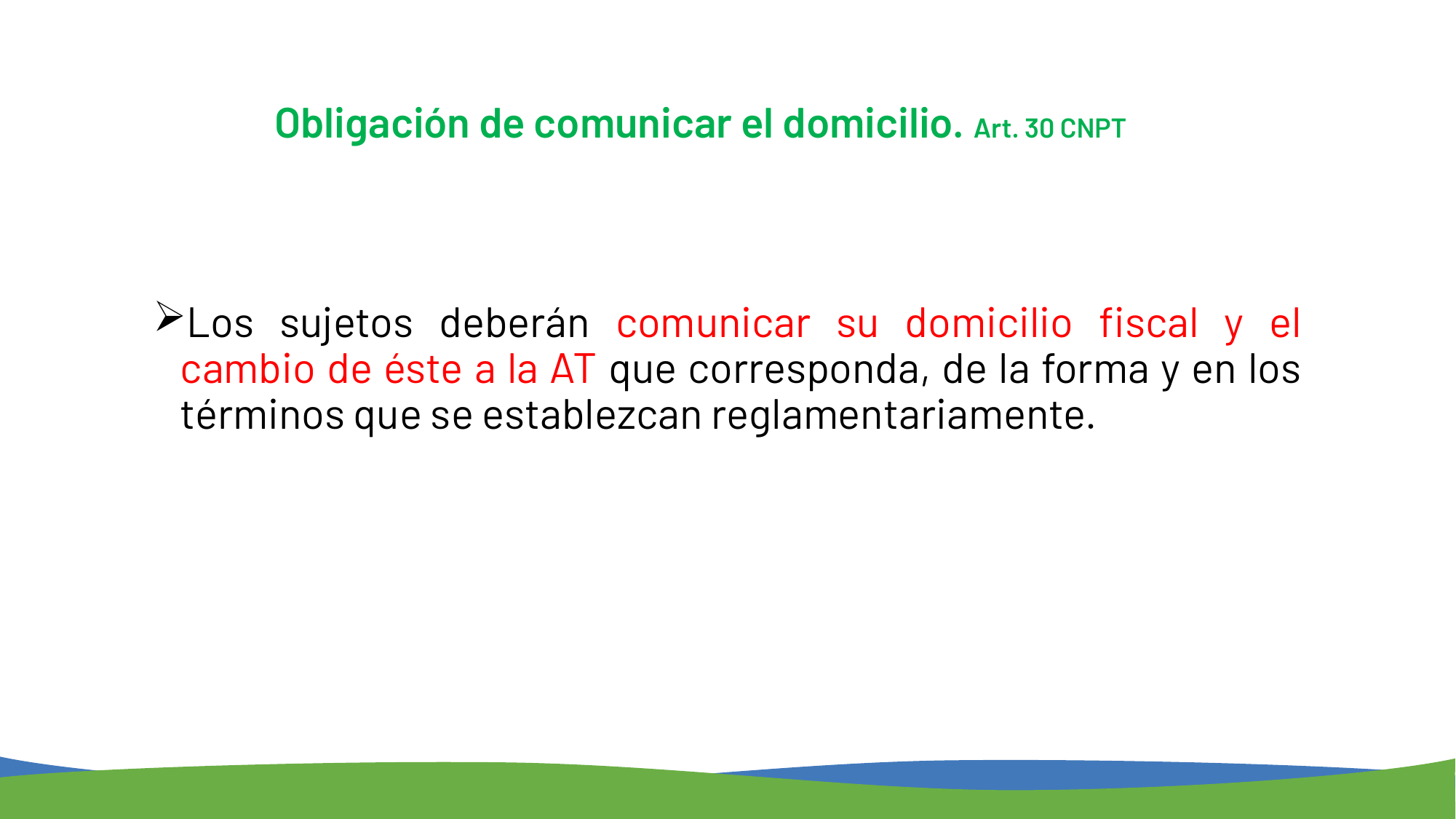

Obligación de comunicar el domicilio. Art. 30 CNPT

Los sujetos deberán comunicar su domicilio fiscal y el cambio de éste a la AT que corresponda, de la forma y en los términos que se establezcan reglamentariamente.